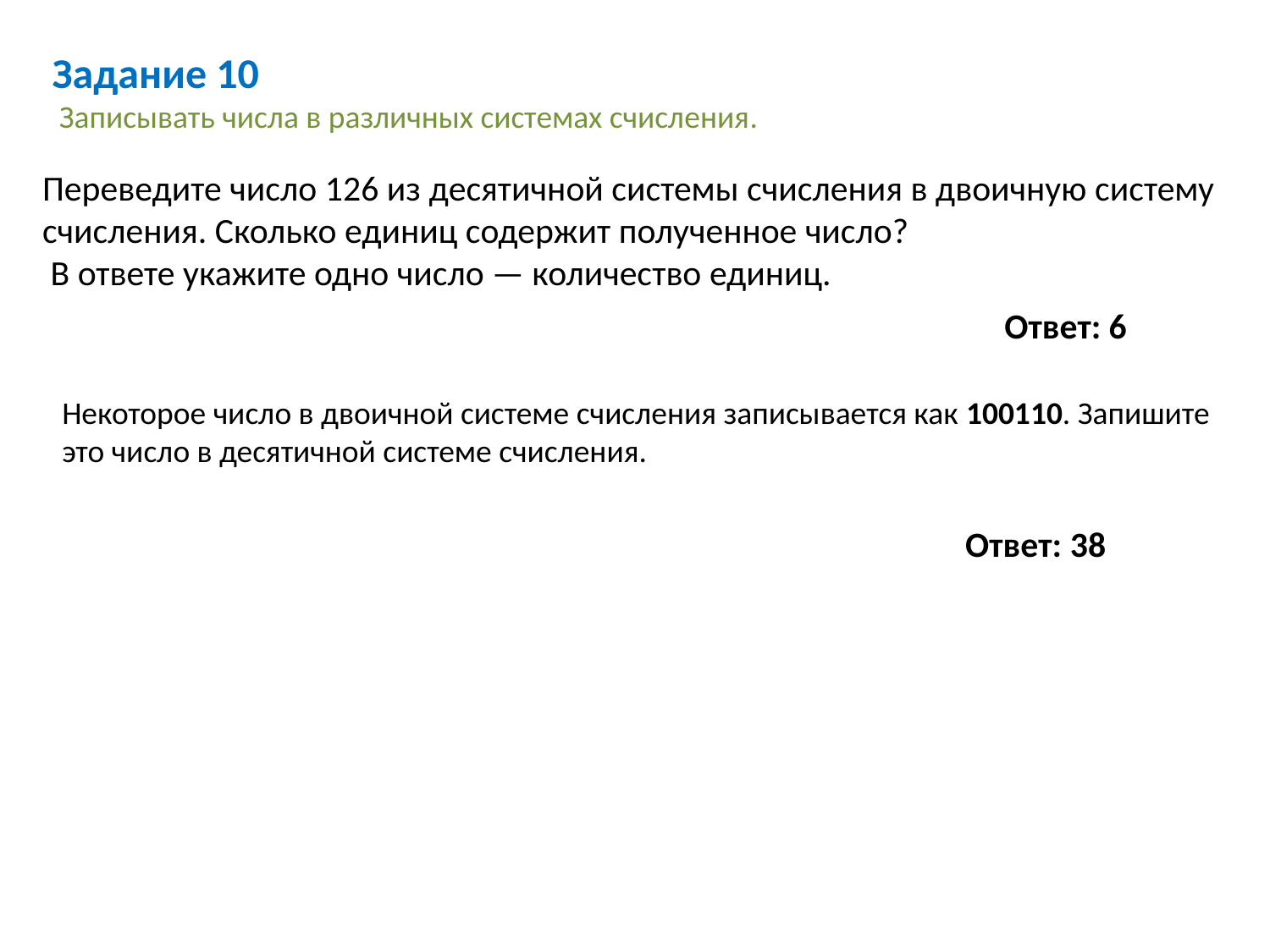

Задание 10
 Записывать числа в различных системах счисления.
Переведите число 126 из десятичной системы счисления в двоичную систему счисления. Сколько единиц содержит полученное число?
 В ответе укажите одно число — количество единиц.
Ответ: 6
Некоторое число в двоичной системе счисления записывается как 100110. Запишите это число в десятичной системе счисления.
Ответ: 38